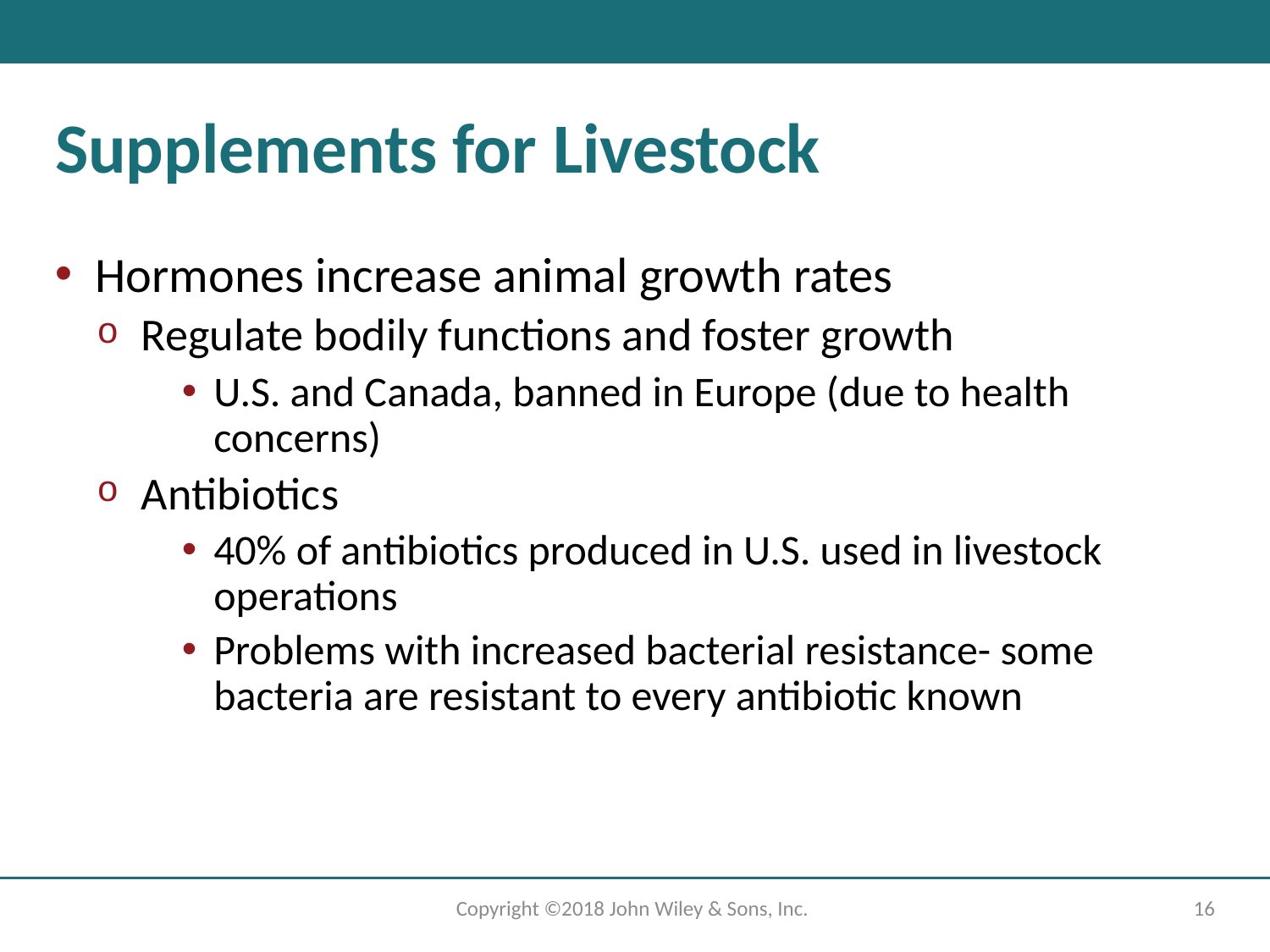

# Supplements for Livestock
Hormones increase animal growth rates
Regulate bodily functions and foster growth
U.S. and Canada, banned in Europe (due to health concerns)
Antibiotics
40% of antibiotics produced in U.S. used in livestock operations
Problems with increased bacterial resistance- some bacteria are resistant to every antibiotic known
Copyright ©2018 John Wiley & Sons, Inc.
16